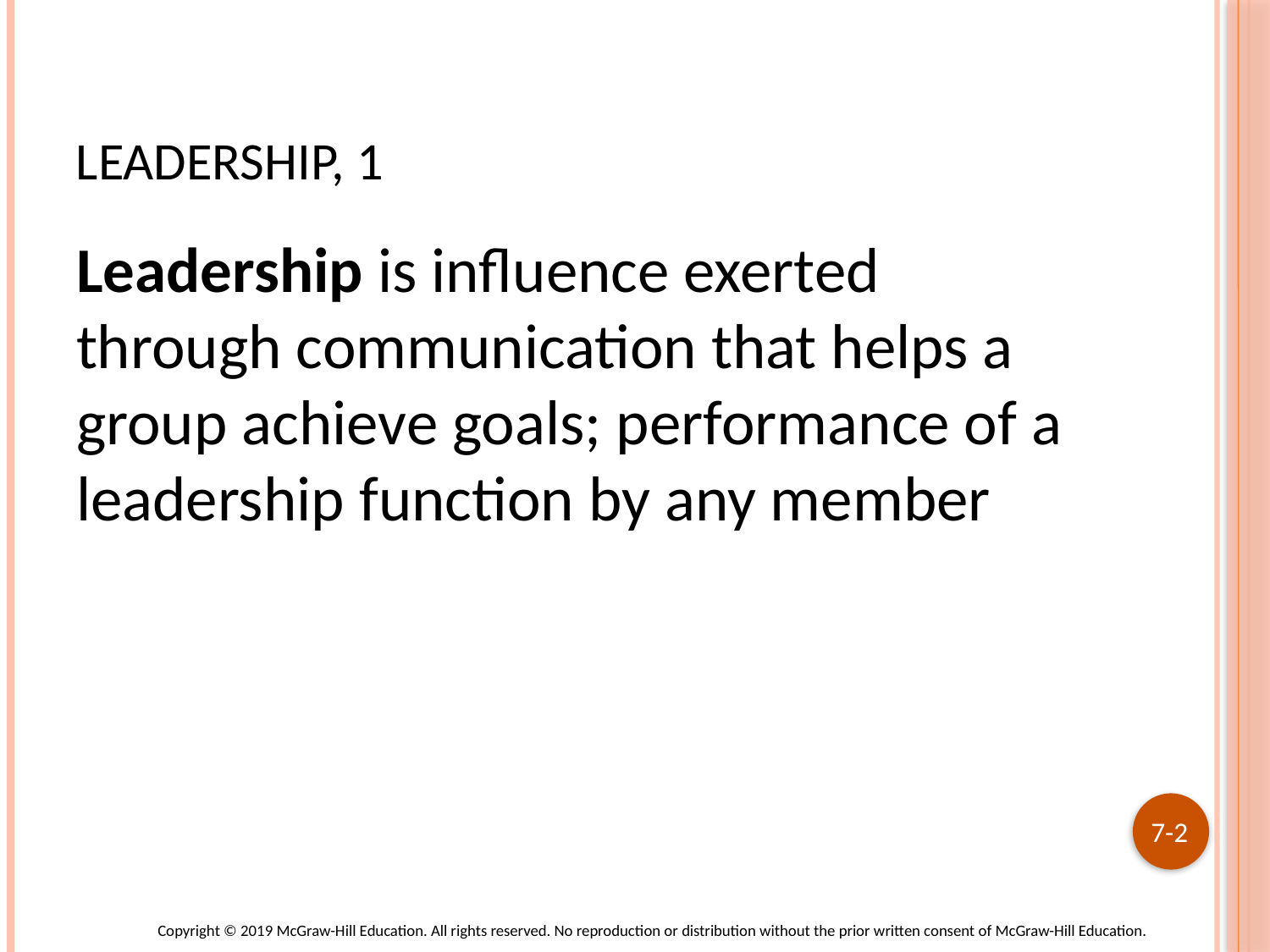

# Leadership, 1
Leadership is influence exerted through communication that helps a group achieve goals; performance of a leadership function by any member